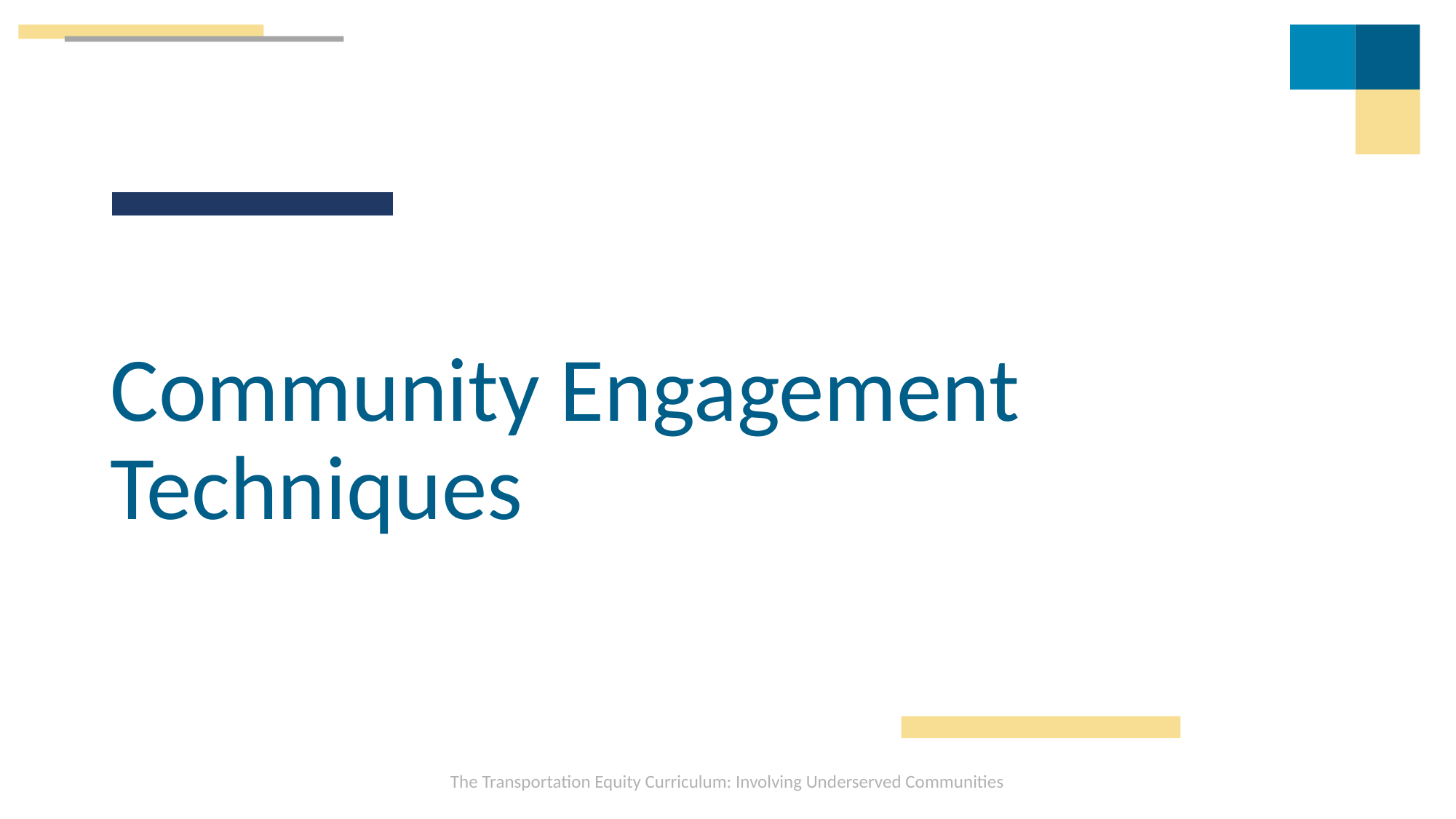

# Community Engagement Techniques

The Transportation Equity Curriculum: Involving Underserved Communities